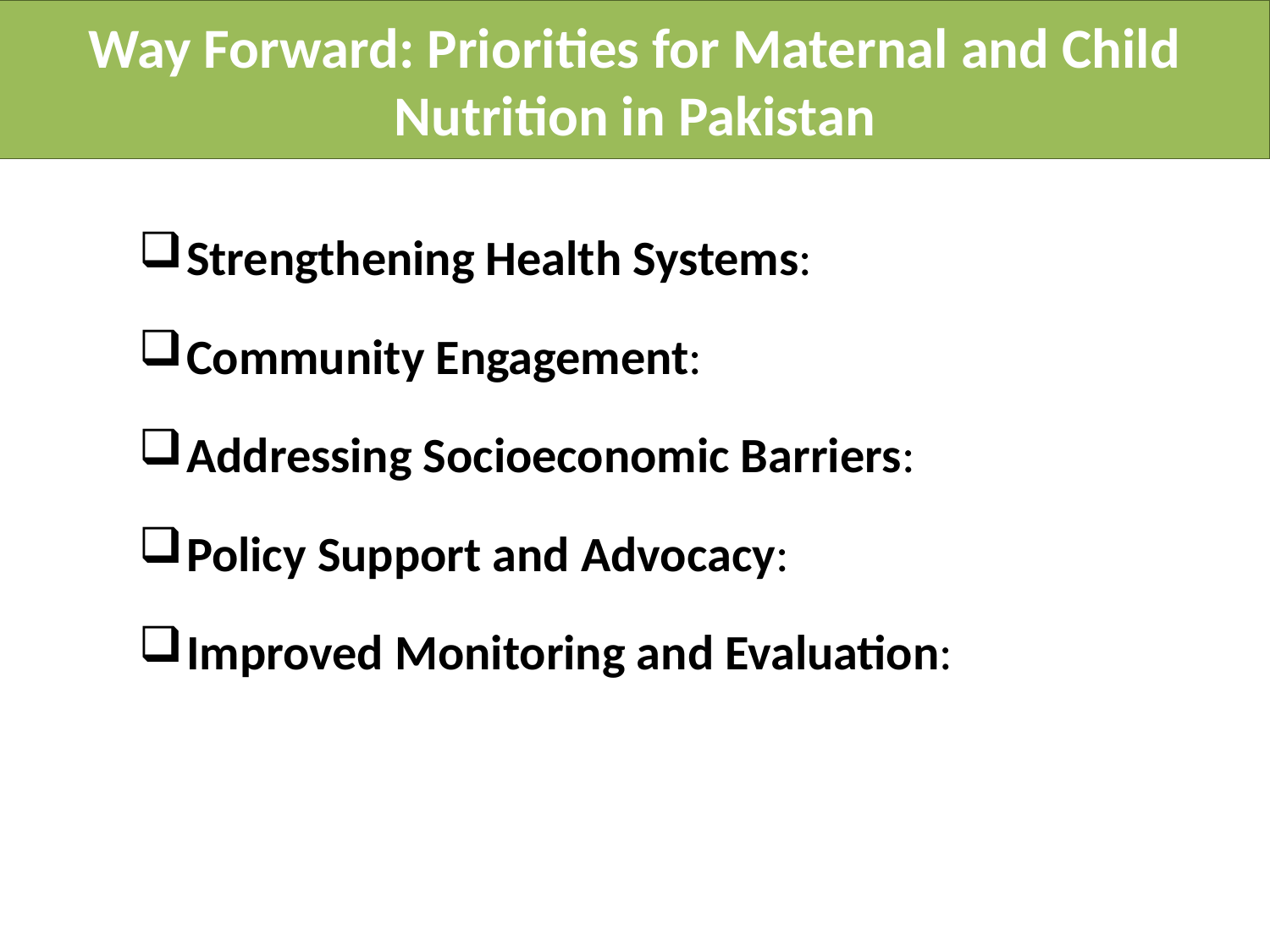

Way Forward: Priorities for Maternal and Child Nutrition in Pakistan
Strengthening Health Systems:
Community Engagement:
Addressing Socioeconomic Barriers:
Policy Support and Advocacy:
Improved Monitoring and Evaluation: